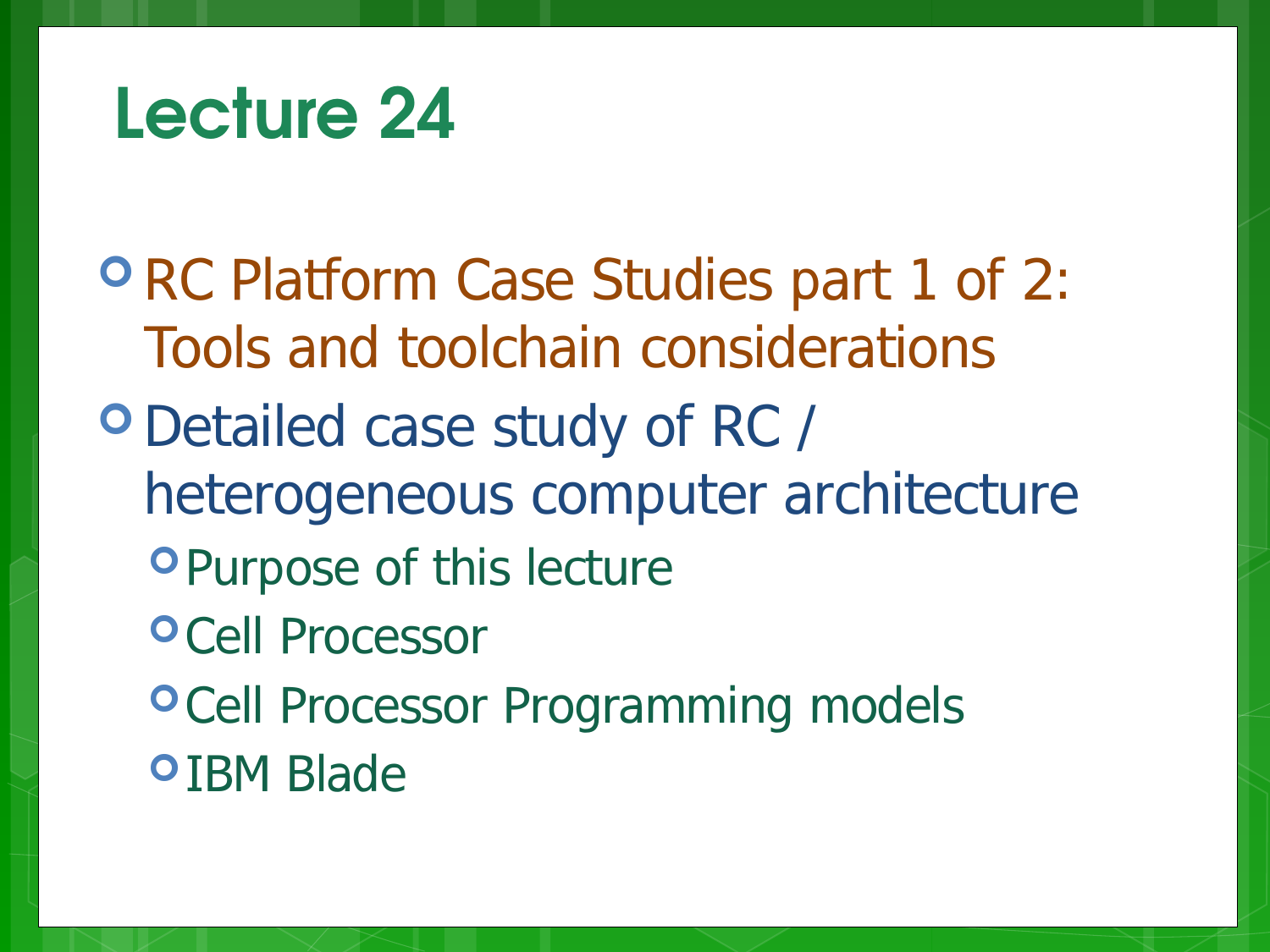

# Lecture 24
RC Platform Case Studies part 1 of 2: Tools and toolchain considerations
Detailed case study of RC / heterogeneous computer architecture
Purpose of this lecture
Cell Processor
Cell Processor Programming models
IBM Blade